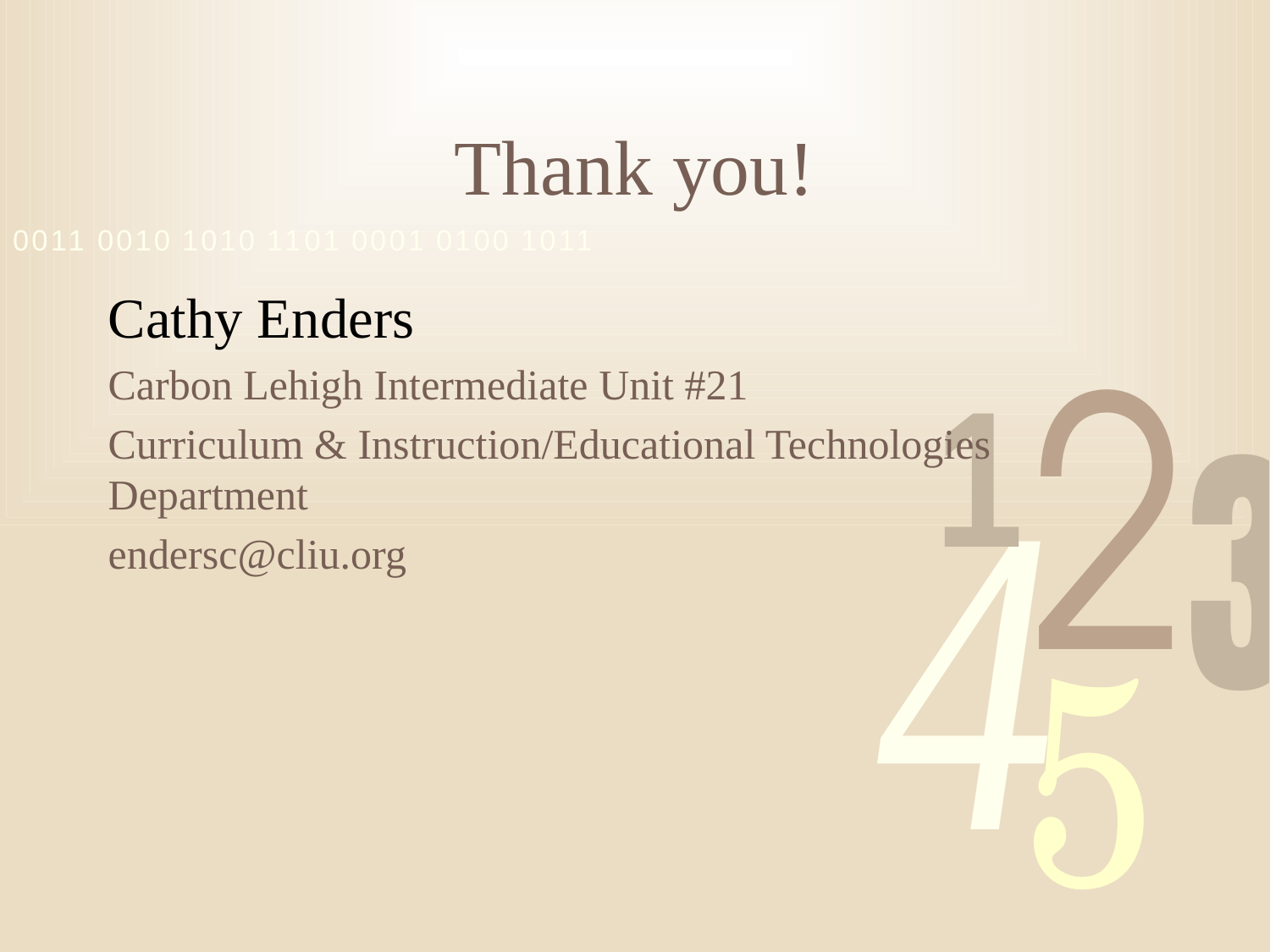

# Thank you!
Cathy Enders
Carbon Lehigh Intermediate Unit #21
Curriculum & Instruction/Educational Technologies Department
endersc@cliu.org